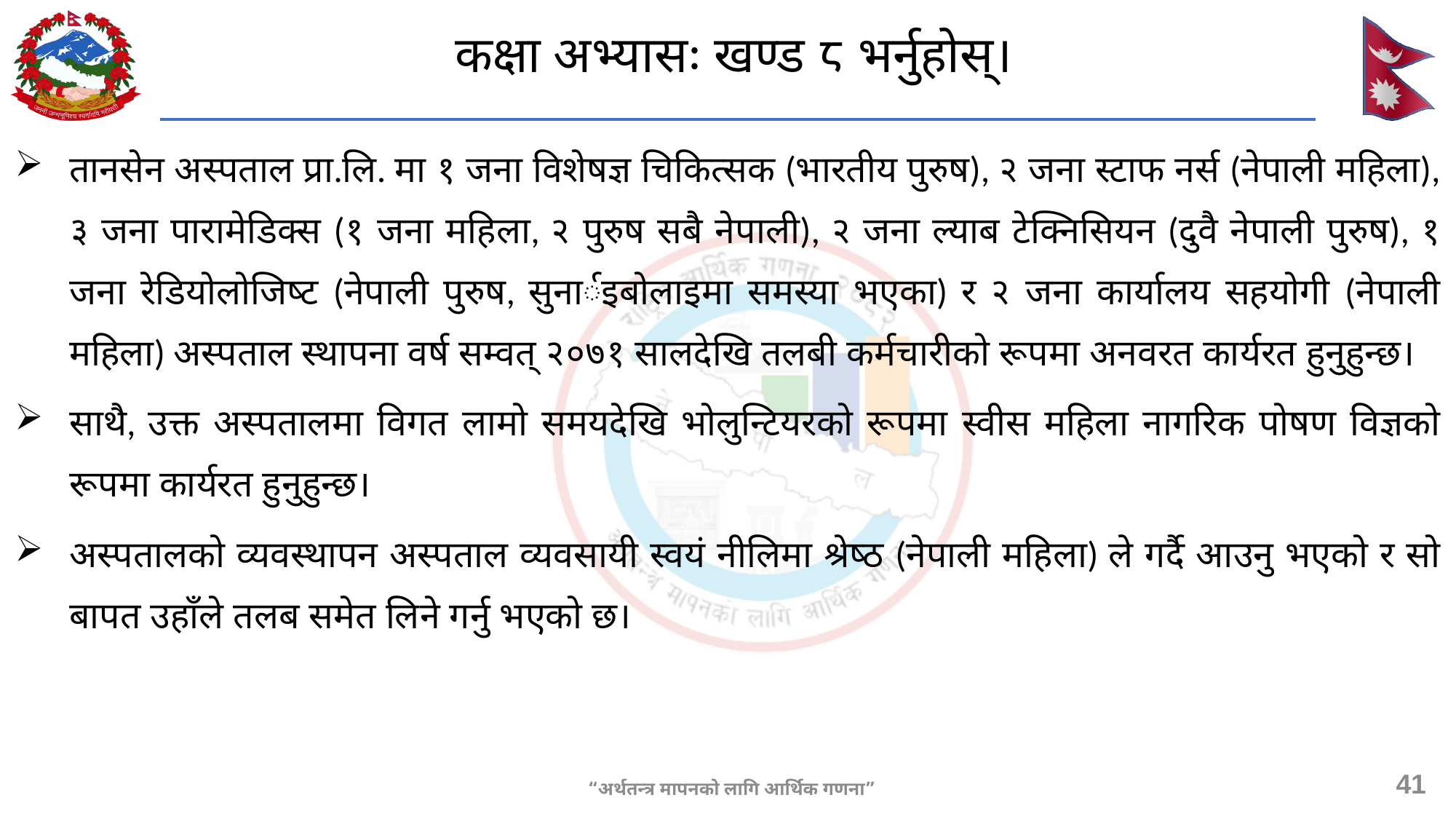

# कक्षा अभ्यासः खण्ड ८ भर्नुहोस्।
तानसेन अस्पताल प्रा.लि. मा १ जना विशेषज्ञ चिकित्सक (भारतीय पुरुष), २ जना स्टाफ नर्स (नेपाली महिला), ३ जना पारामेडिक्स (१ जना महिला, २ पुरुष सबै नेपाली), २ जना ल्याब टेक्निसियन (दुवै नेपाली पुरुष), १ जना रेडियोलोजिष्ट (नेपाली पुरुष, सुनार्इबोलाइमा समस्या भएका) र २ जना कार्यालय सहयोगी (नेपाली महिला) अस्पताल स्थापना वर्ष सम्वत् २०७१ सालदेखि तलबी कर्मचारीको रूपमा अनवरत कार्यरत हुनुहुन्छ।
साथै, उक्त अस्पतालमा विगत लामो समयदेखि भोलुन्टियरको रूपमा स्वीस महिला नागरिक पोषण विज्ञको रूपमा कार्यरत हुनुहुन्छ।
अस्पतालको व्यवस्थापन अस्पताल व्यवसायी स्वयं नीलिमा श्रेष्ठ (नेपाली महिला) ले गर्दै आउनु भएको र सो बापत उहाँले तलब समेत लिने गर्नु भएको छ।

41
“अर्थतन्त्र मापनको लागि आर्थिक गणना”